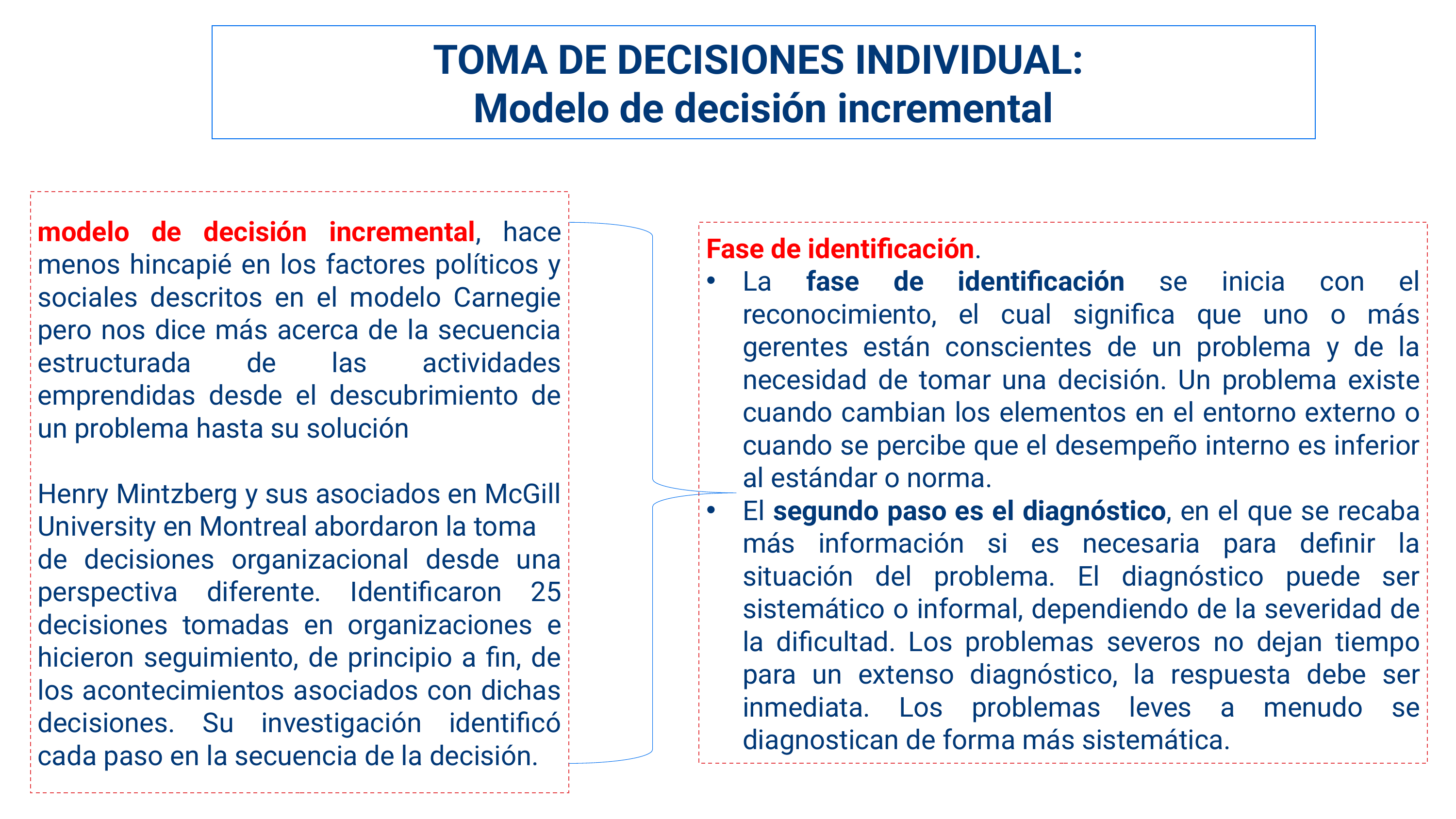

TOMA DE DECISIONES INDIVIDUAL:
Modelo de decisión incremental
modelo de decisión incremental, hace menos hincapié en los factores políticos y sociales descritos en el modelo Carnegie pero nos dice más acerca de la secuencia estructurada de las actividades emprendidas desde el descubrimiento de un problema hasta su solución

Henry Mintzberg y sus asociados en McGill University en Montreal abordaron la toma
de decisiones organizacional desde una perspectiva diferente. Identificaron 25 decisiones tomadas en organizaciones e hicieron seguimiento, de principio a fin, de los acontecimientos asociados con dichas decisiones. Su investigación identificó cada paso en la secuencia de la decisión.

Fase de identificación.
La fase de identificación se inicia con el reconocimiento, el cual significa que uno o más gerentes están conscientes de un problema y de la necesidad de tomar una decisión. Un problema existe cuando cambian los elementos en el entorno externo o cuando se percibe que el desempeño interno es inferior al estándar o norma.
El segundo paso es el diagnóstico, en el que se recaba más información si es necesaria para definir la situación del problema. El diagnóstico puede ser sistemático o informal, dependiendo de la severidad de la dificultad. Los problemas severos no dejan tiempo para un extenso diagnóstico, la respuesta debe ser inmediata. Los problemas leves a menudo se diagnostican de forma más sistemática.